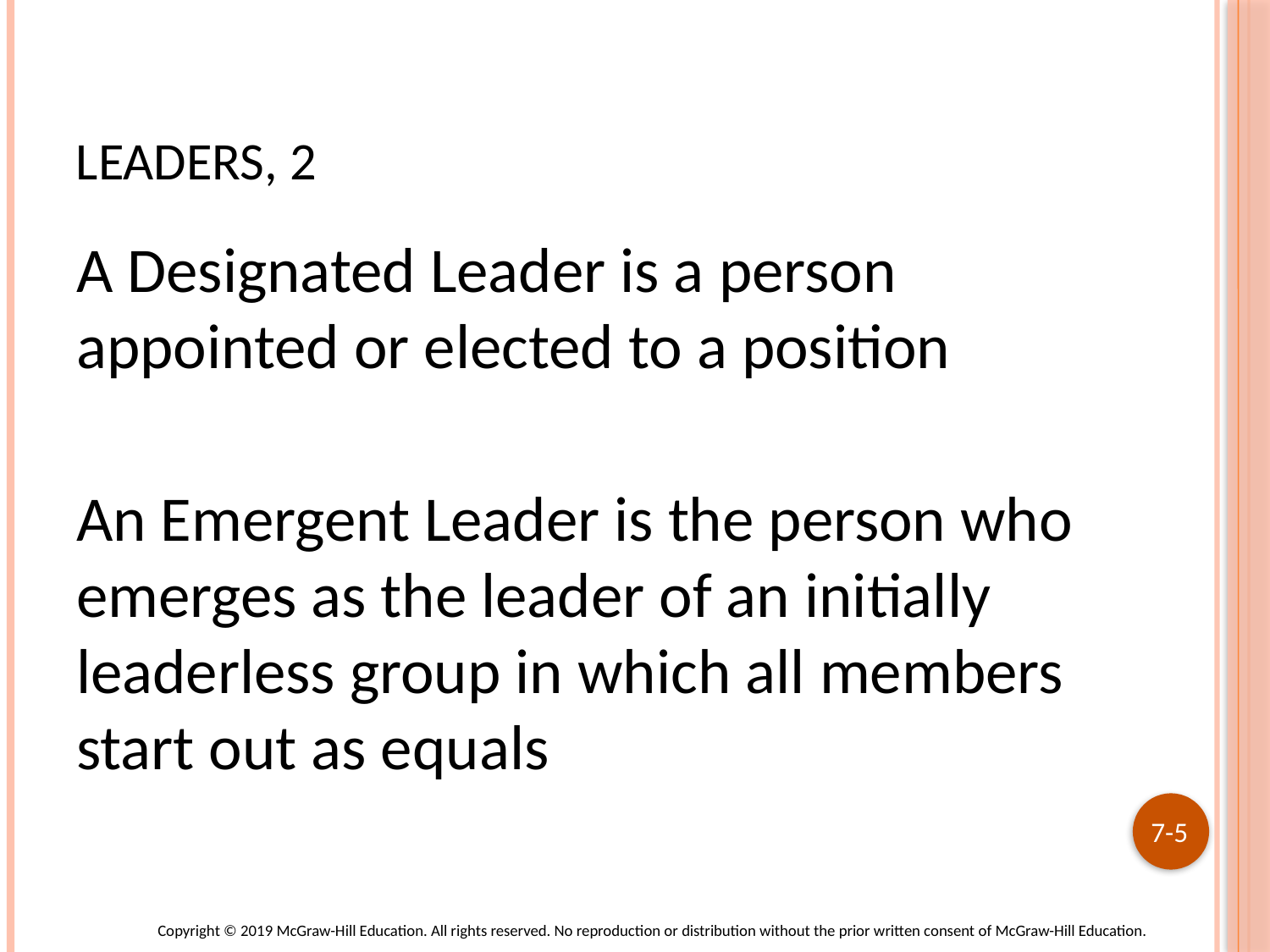

# Leaders, 2
A Designated Leader is a person appointed or elected to a position

An Emergent Leader is the person who emerges as the leader of an initially leaderless group in which all members start out as equals